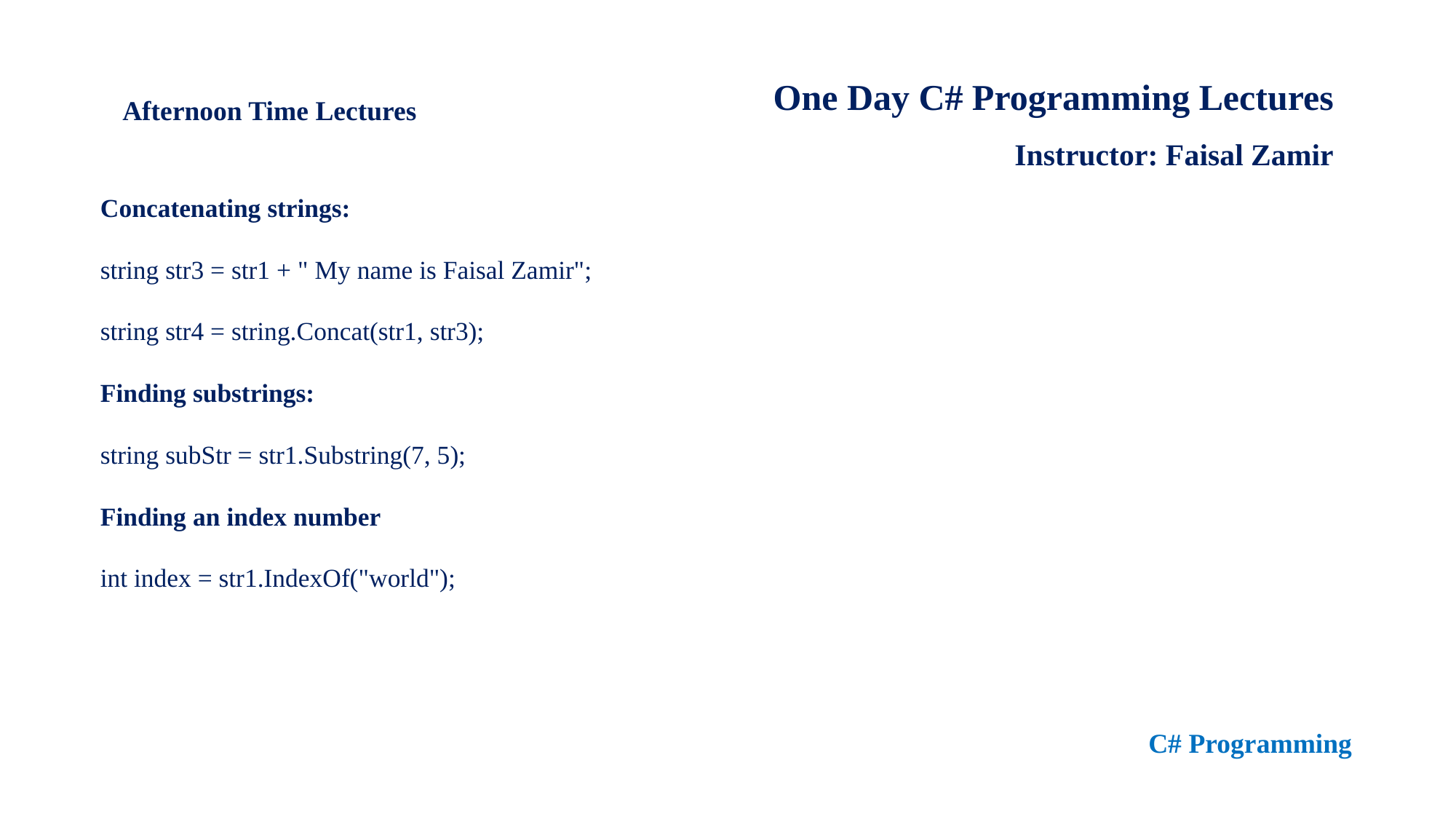

One Day C# Programming Lectures
Instructor: Faisal Zamir
Afternoon Time Lectures
Concatenating strings:
string str3 = str1 + " My name is Faisal Zamir";
string str4 = string.Concat(str1, str3);
Finding substrings:
string subStr = str1.Substring(7, 5);
Finding an index number
int index = str1.IndexOf("world");

C# Programming